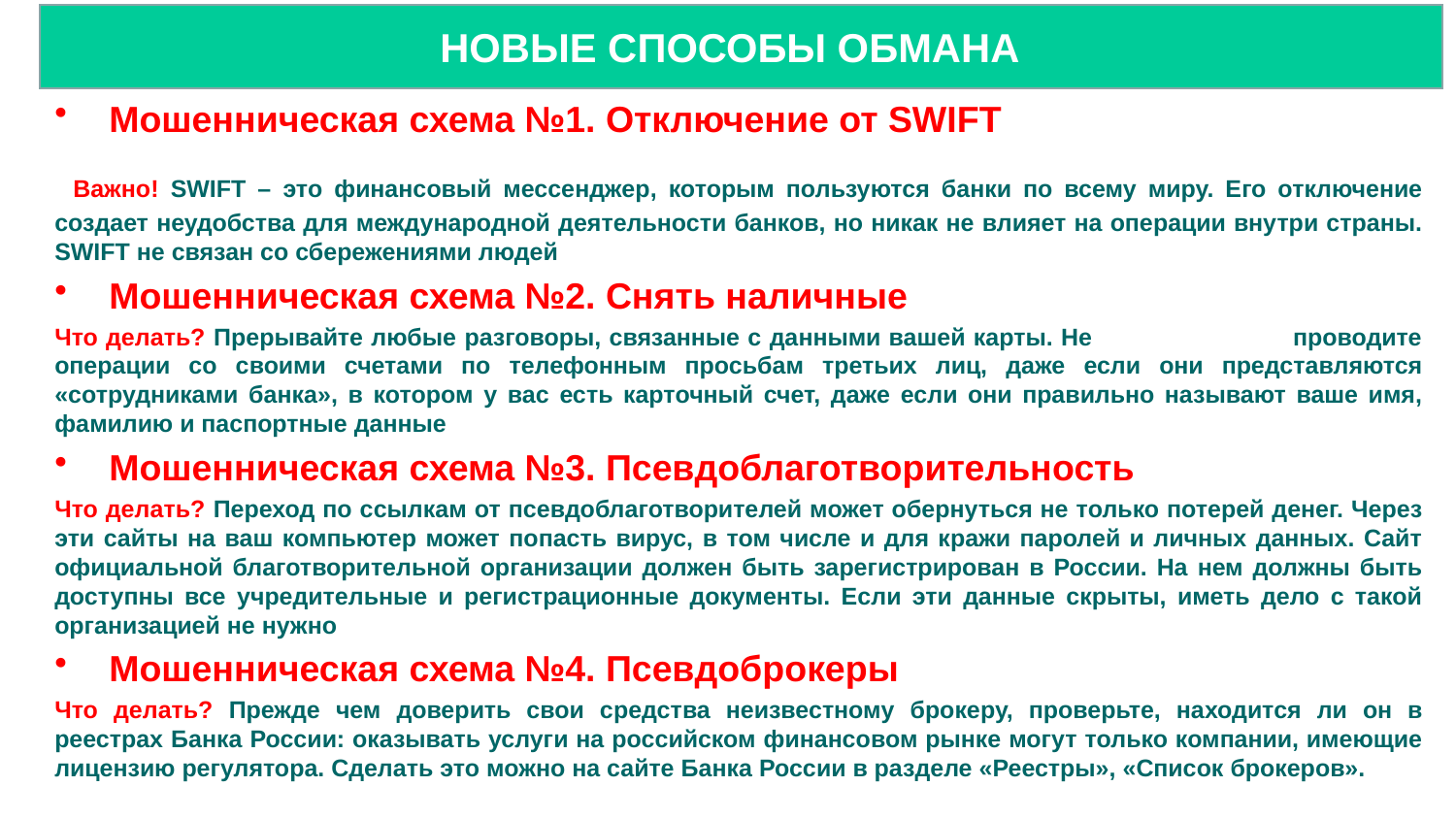

# НОВЫЕ СПОСОБЫ ОБМАНА
Мошенническая схема №1. Отключение от SWIFT
 Важно! SWIFT – это финансовый мессенджер, которым пользуются банки по всему миру. Его отключение создает неудобства для международной деятельности банков, но никак не влияет на операции внутри страны. SWIFT не связан со сбережениями людей
Мошенническая схема №2. Снять наличные
Что делать? Прерывайте любые разговоры, связанные с данными вашей карты. Не                         проводите операции со своими счетами по телефонным просьбам третьих лиц, даже если они представляются «сотрудниками банка», в котором у вас есть карточный счет, даже если они правильно называют ваше имя, фамилию и паспортные данные
Мошенническая схема №3. Псевдоблаготворительность
Что делать? Переход по ссылкам от псевдоблаготворителей может обернуться не только потерей денег. Через эти сайты на ваш компьютер может попасть вирус, в том числе и для кражи паролей и личных данных. Сайт официальной благотворительной организации должен быть зарегистрирован в России. На нем должны быть доступны все учредительные и регистрационные документы. Если эти данные скрыты, иметь дело с такой организацией не нужно
Мошенническая схема №4. Псевдоброкеры
Что делать? Прежде чем доверить свои средства неизвестному брокеру, проверьте, находится ли он в реестрах Банка России: оказывать услуги на российском финансовом рынке могут только компании, имеющие лицензию регулятора. Сделать это можно на сайте Банка России в разделе «Реестры», «Список брокеров».